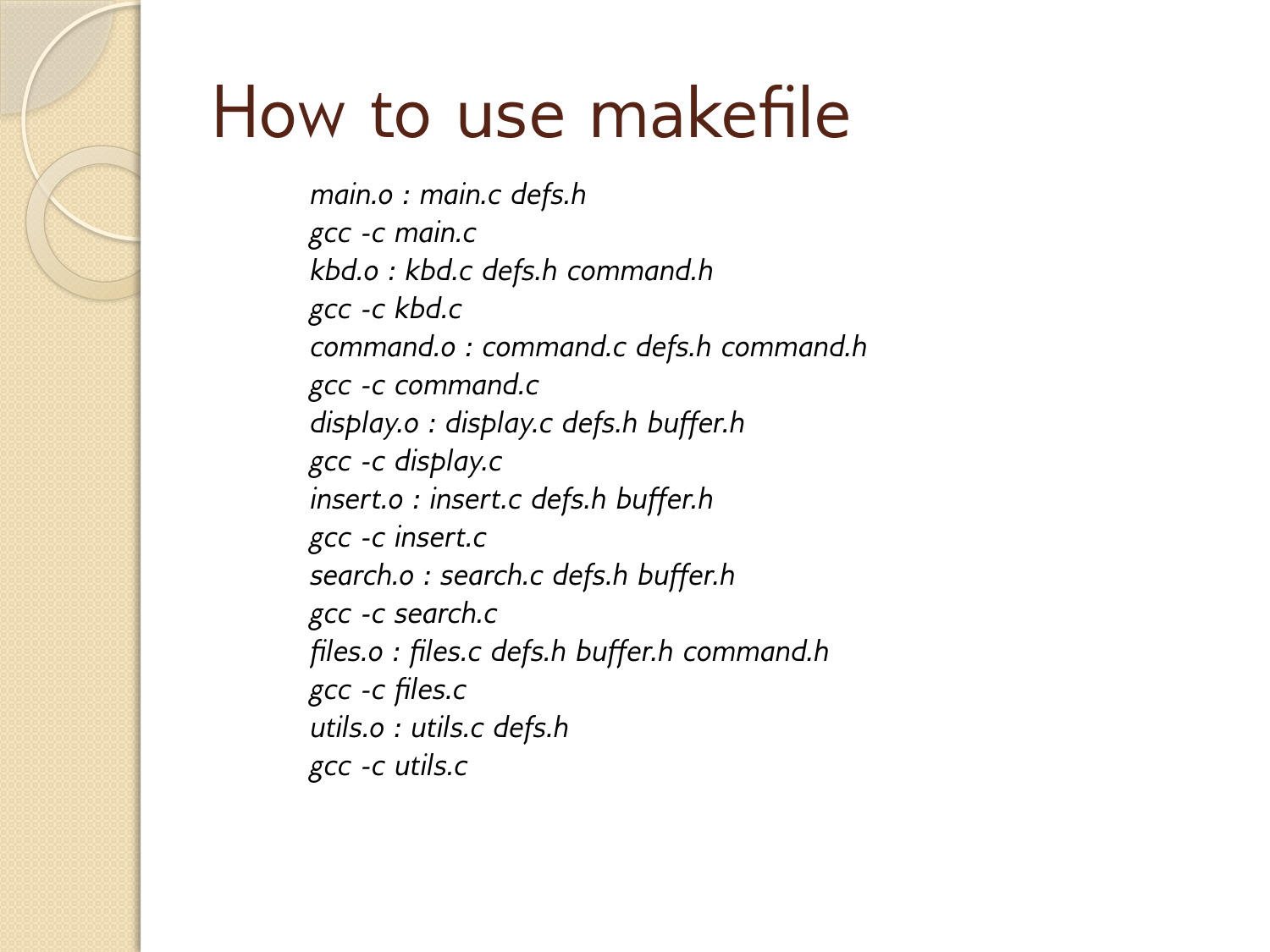

# How to use makefile
main.o : main.c defs.h
gcc -c main.c
kbd.o : kbd.c defs.h command.h
gcc -c kbd.c
command.o : command.c defs.h command.h
gcc -c command.c
display.o : display.c defs.h buffer.h
gcc -c display.c
insert.o : insert.c defs.h buffer.h
gcc -c insert.c
search.o : search.c defs.h buffer.h
gcc -c search.c
files.o : files.c defs.h buffer.h command.h
gcc -c files.c
utils.o : utils.c defs.h
gcc -c utils.c